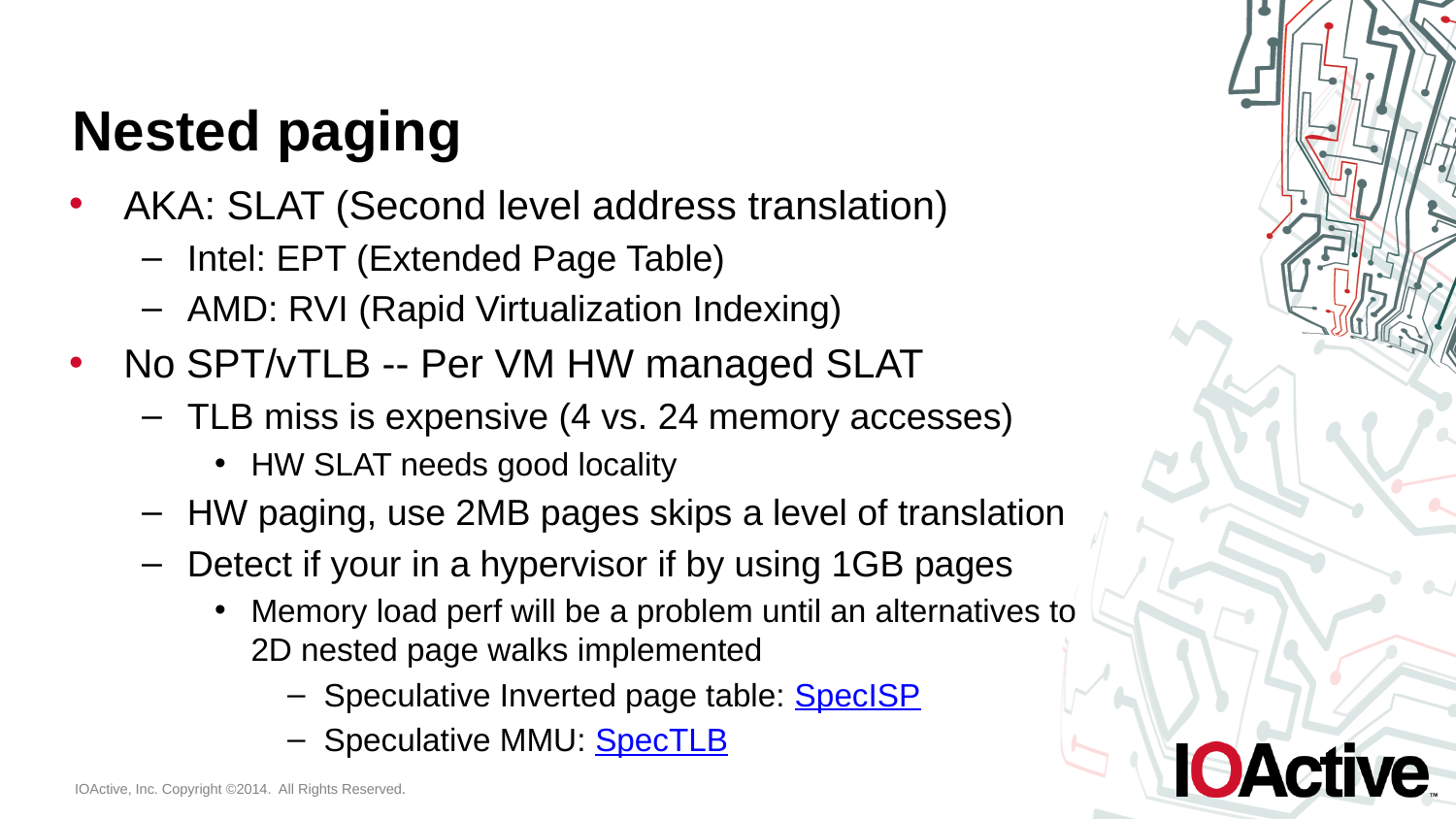

# Nested paging
AKA: SLAT (Second level address translation)
Intel: EPT (Extended Page Table)
AMD: RVI (Rapid Virtualization Indexing)
No SPT/vTLB -- Per VM HW managed SLAT
TLB miss is expensive (4 vs. 24 memory accesses)
HW SLAT needs good locality
HW paging, use 2MB pages skips a level of translation
Detect if your in a hypervisor if by using 1GB pages
Memory load perf will be a problem until an alternatives to 2D nested page walks implemented
Speculative Inverted page table: SpecISP
Speculative MMU: SpecTLB